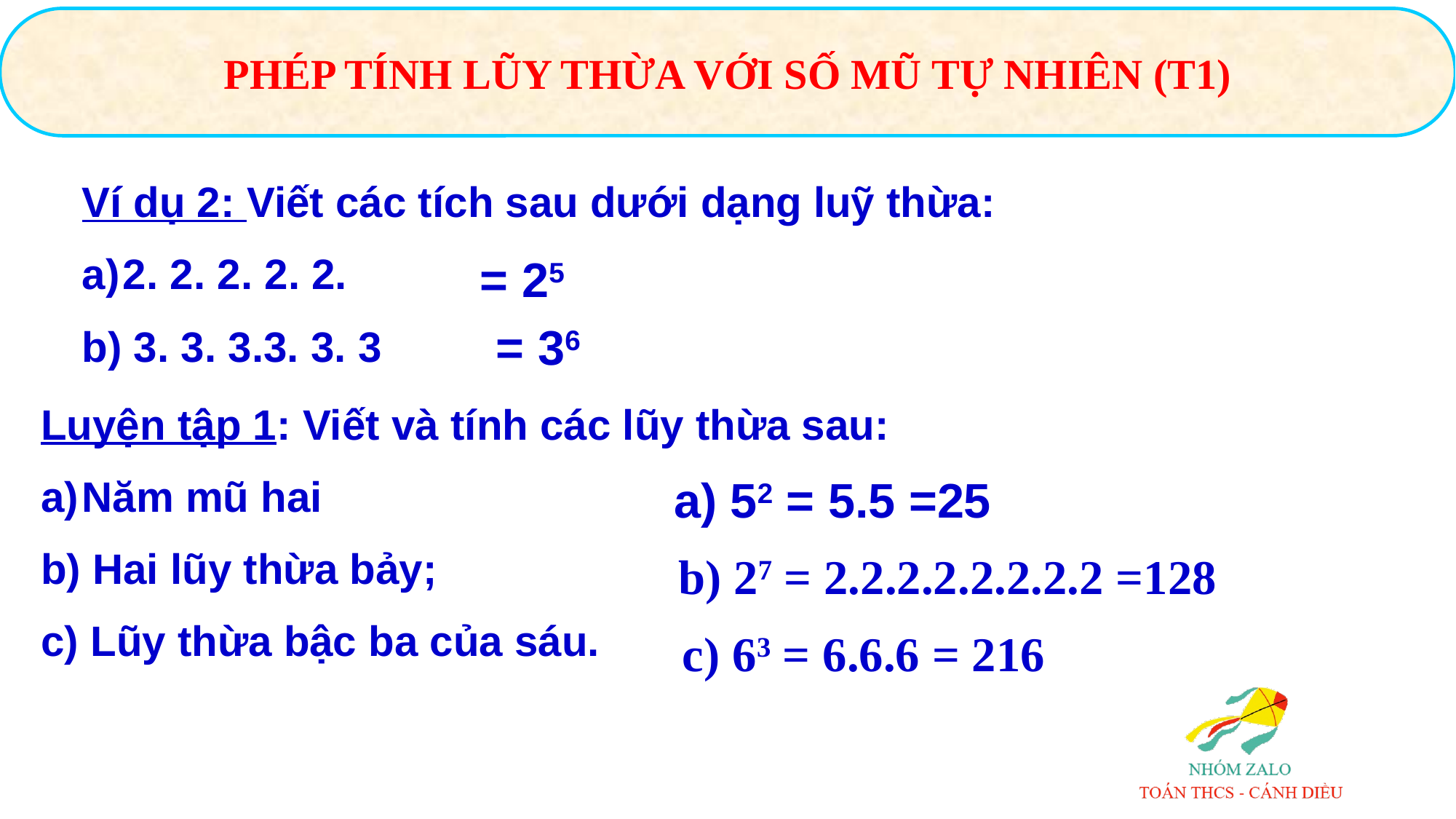

PHÉP TÍNH LŨY THỪA VỚI SỐ MŨ TỰ NHIÊN (T1)
Ví dụ 2: Viết các tích sau dưới dạng luỹ thừa:
2. 2. 2. 2. 2.
b) 3. 3. 3.3. 3. 3
= 25
 = 36
Luyện tập 1: Viết và tính các lũy thừa sau:
Năm mũ hai
b) Hai lũy thừa bảy;
c) Lũy thừa bậc ba của sáu.
 a) 52 = 5.5 =25
 b) 27 = 2.2.2.2.2.2.2.2 =128
 c) 63 = 6.6.6 = 216